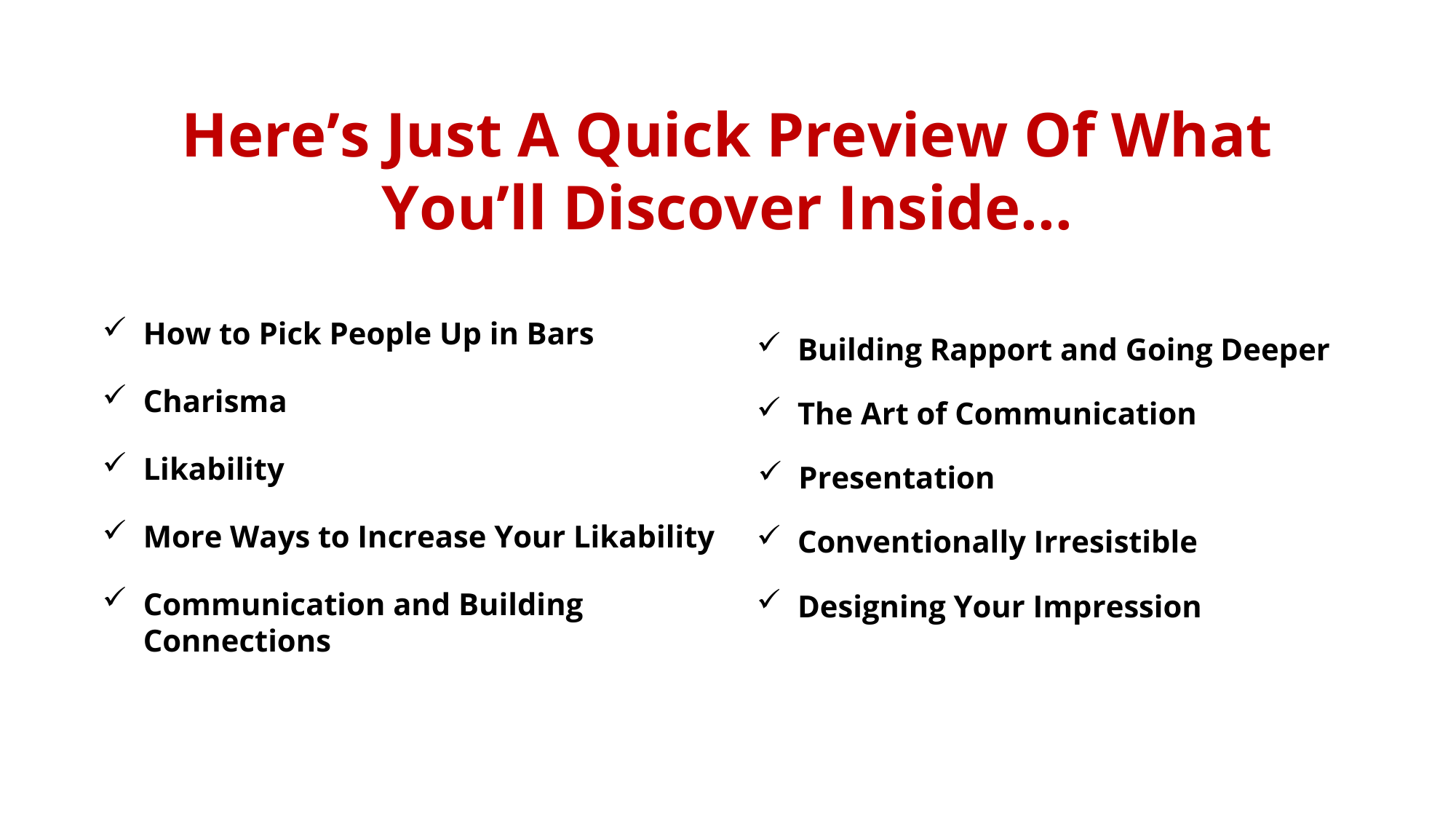

Here’s Just A Quick Preview Of What You’ll Discover Inside...
How to Pick People Up in Bars
Building Rapport and Going Deeper
Charisma
The Art of Communication
Likability
Presentation
More Ways to Increase Your Likability
Conventionally Irresistible
Communication and Building Connections
Designing Your Impression